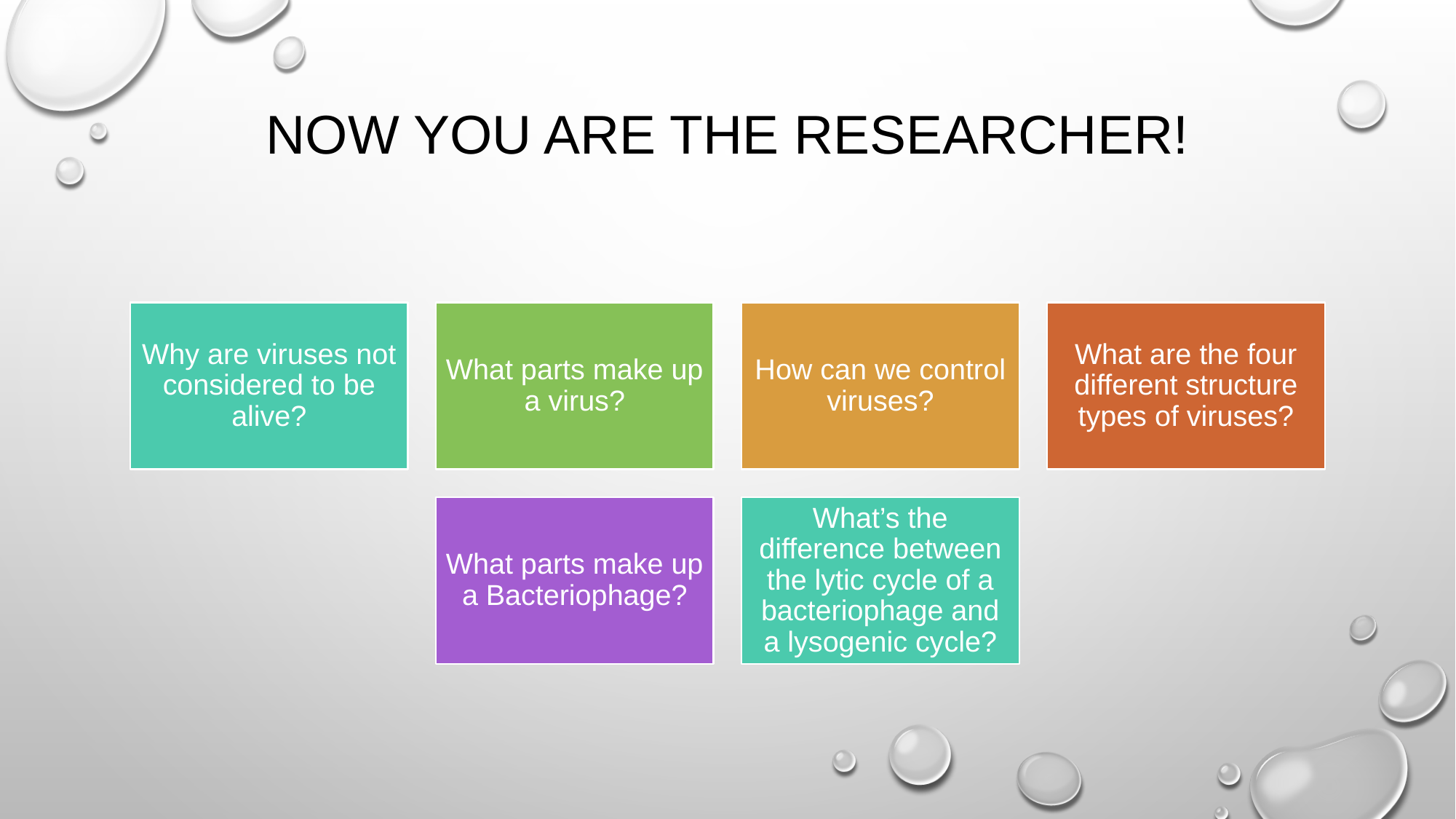

# Now you are the Researcher!
Why are viruses not considered to be alive?
What parts make up a virus?
How can we control viruses?
What are the four different structure types of viruses?
What parts make up a Bacteriophage?
What’s the difference between the lytic cycle of a bacteriophage and a lysogenic cycle?